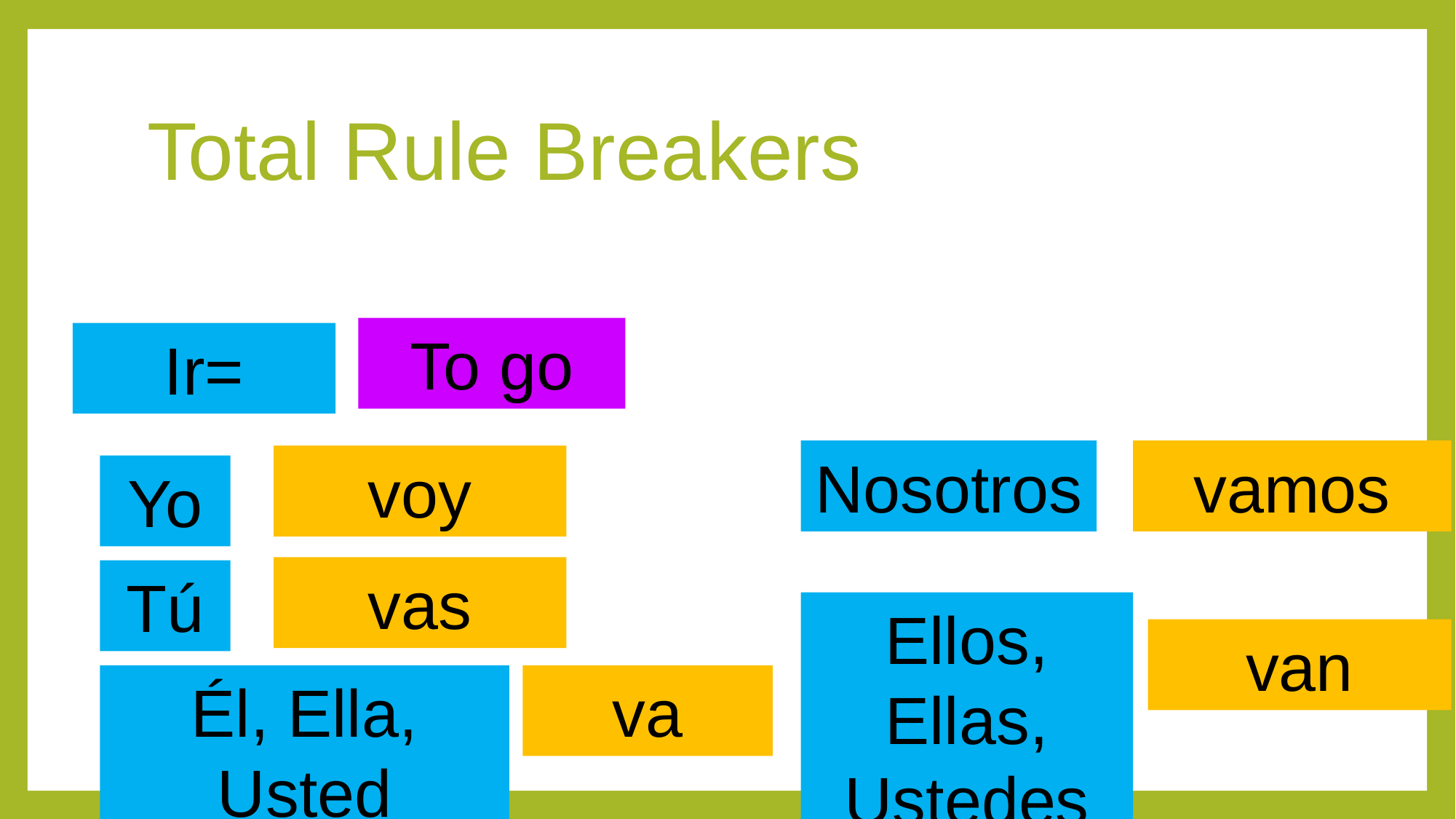

# Total Rule Breakers
To go
Ir=
vamos
Nosotros
voy
Yo
vas
Tú
Ellos, Ellas, Ustedes
van
Él, Ella, Usted
va